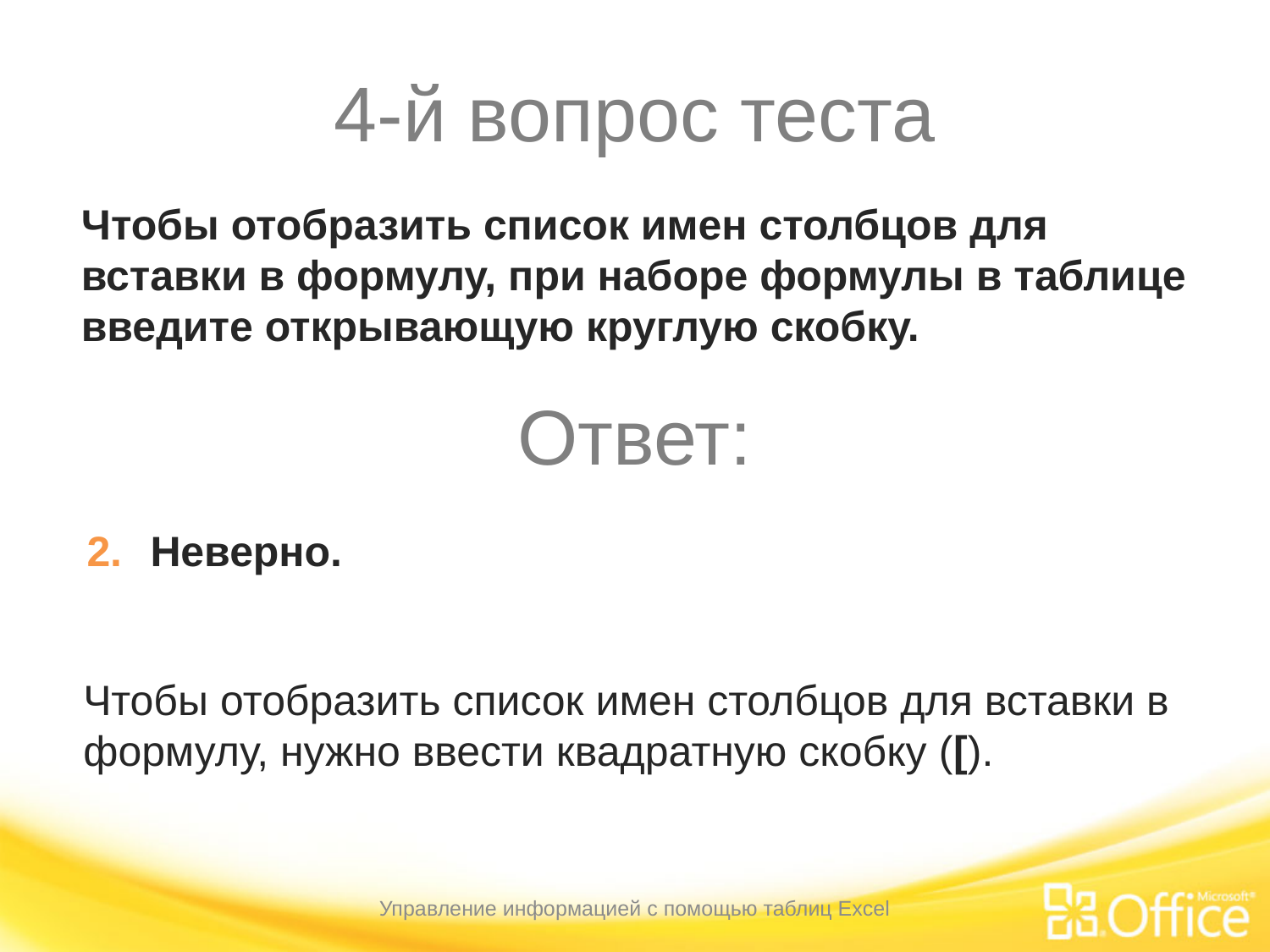

# 4-й вопрос теста
Чтобы отобразить список имен столбцов для вставки в формулу, при наборе формулы в таблице введите открывающую круглую скобку.
Ответ:
Неверно.
Чтобы отобразить список имен столбцов для вставки в формулу, нужно ввести квадратную скобку ([).
Управление информацией с помощью таблиц Excel